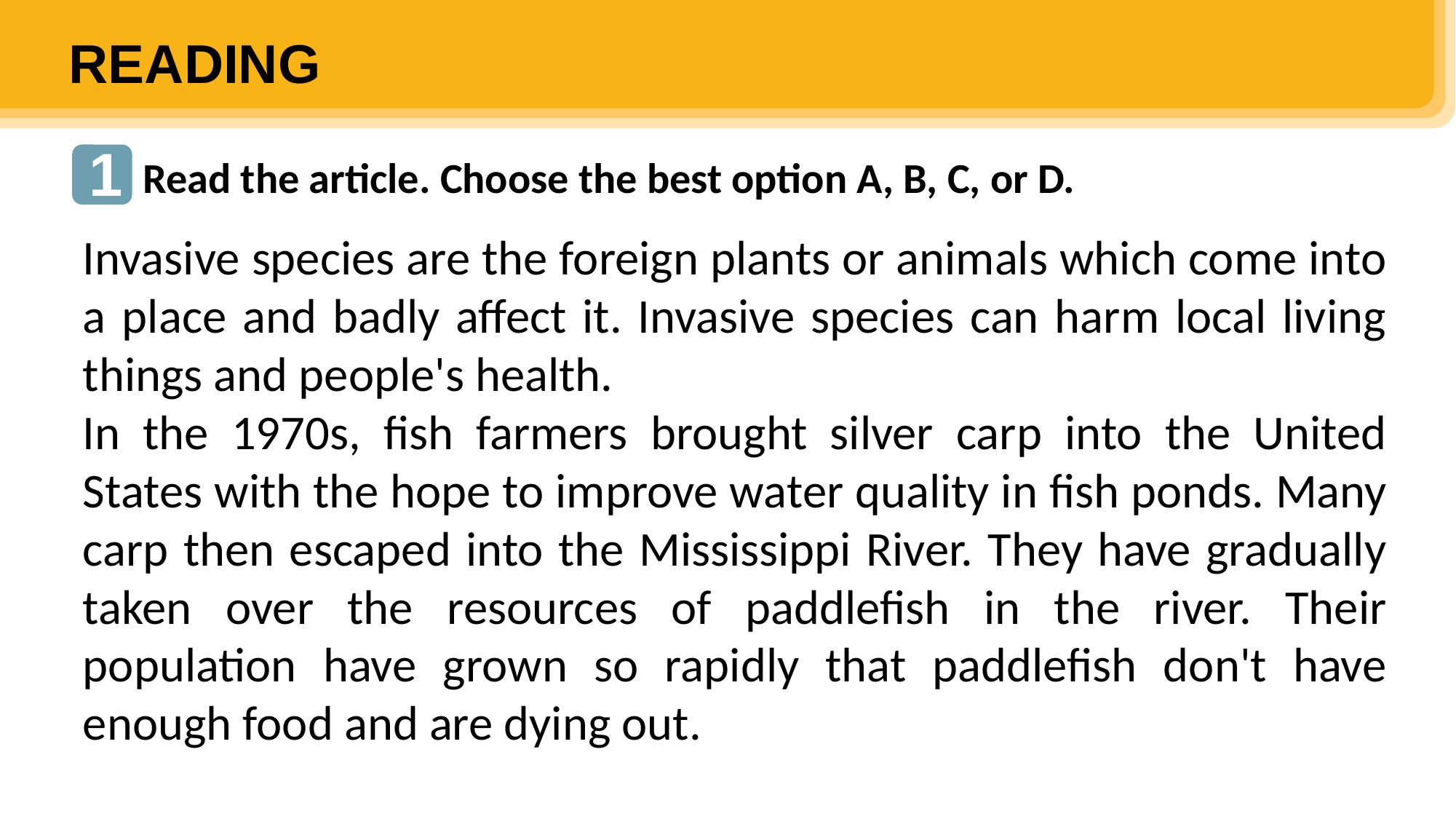

READING
1

Read the article. Choose the best option A, B, C, or D.
Invasive species are the foreign plants or animals which come into a place and badly affect it. Invasive species can harm local living things and people's health.
In the 1970s, fish farmers brought silver carp into the United States with the hope to improve water quality in fish ponds. Many carp then escaped into the Mississippi River. They have gradually taken over the resources of paddlefish in the river. Their population have grown so rapidly that paddlefish don't have enough food and are dying out.